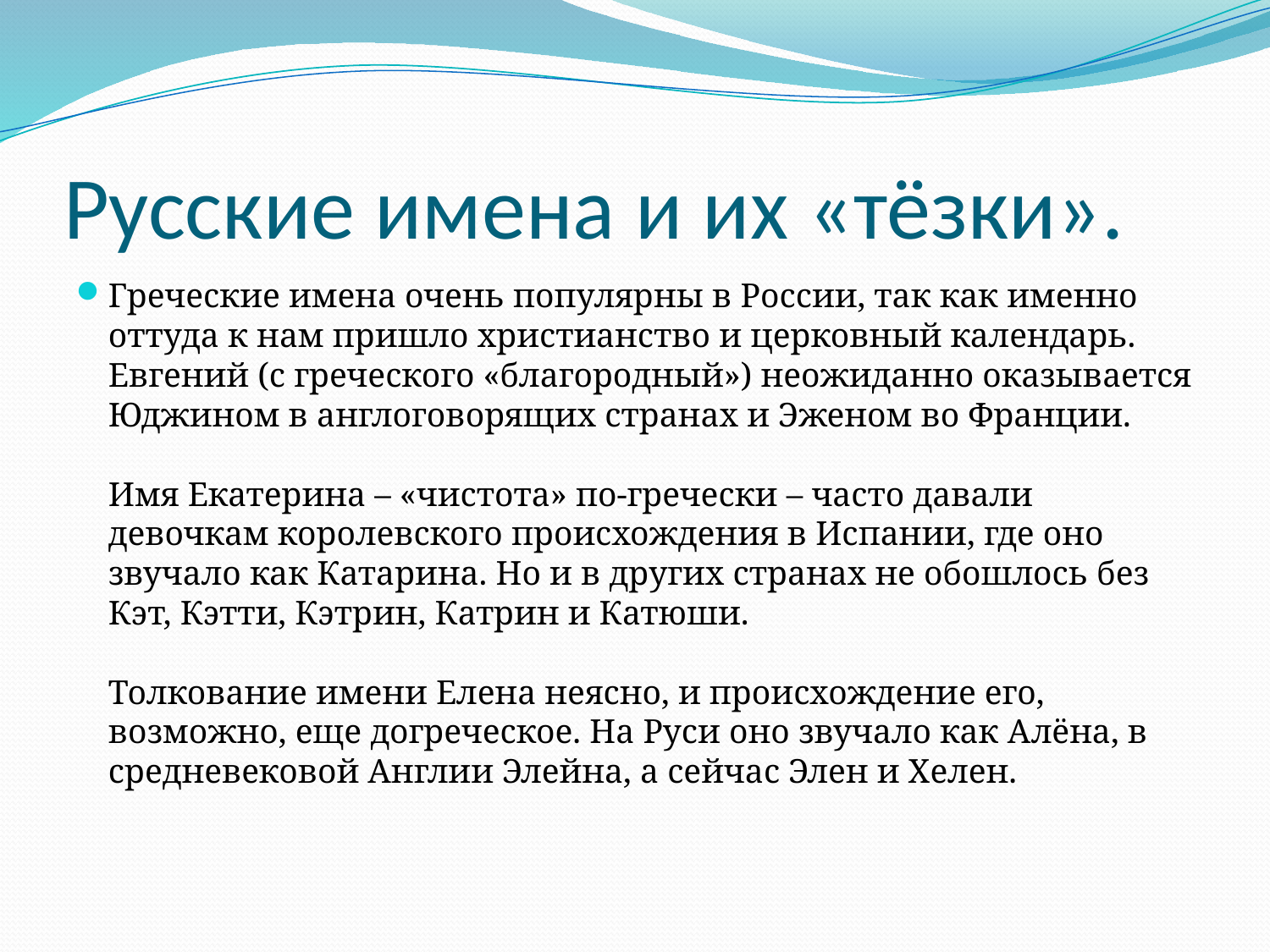

# Русские имена и их «тёзки».
Греческие имена очень популярны в России, так как именно оттуда к нам пришло христианство и церковный календарь. Евгений (с греческого «благородный») неожиданно оказывается Юджином в англоговорящих странах и Эженом во Франции.
Имя Екатерина – «чистота» по-гречески – часто давали девочкам королевского происхождения в Испании, где оно звучало как Катарина. Но и в других странах не обошлось без Кэт, Кэтти, Кэтрин, Катрин и Катюши.
Толкование имени Елена неясно, и происхождение его, возможно, еще догреческое. На Руси оно звучало как Алёна, в средневековой Англии Элейна, а сейчас Элен и Хелен.